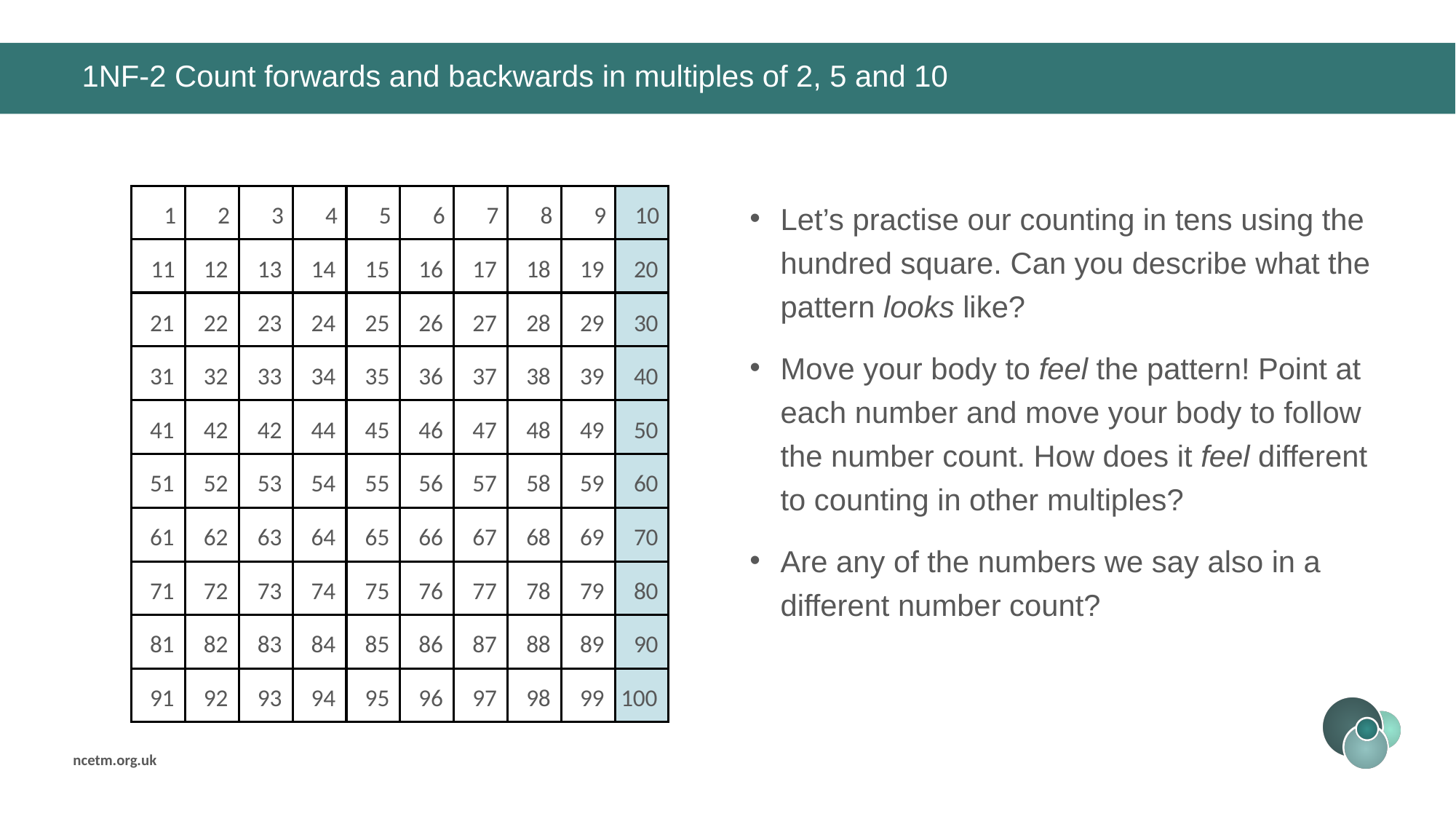

# 1NF-2 Count forwards and backwards in multiples of 2, 5 and 10

Let’s practise our counting in tens using the hundred square. Can you describe what the pattern looks like?
Move your body to feel the pattern! Point at each number and move your body to follow the number count. How does it feel different to counting in other multiples?
Are any of the numbers we say also in a different number count?

1
11
21
31
41
51
61
71
81
91
2
12
22
32
42
52
62
72
82
92
3
13
23
33
42
53
63
73
83
93
4
14
24
34
44
54
64
74
84
94
5
15
25
35
45
55
65
75
85
95
6
16
26
36
46
56
66
76
86
96
7
17
27
37
47
57
67
77
87
97
8
18
28
38
48
58
68
78
88
98
9
19
29
39
49
59
69
79
89
99
10
20
30
40
50
60
70
80
90
100